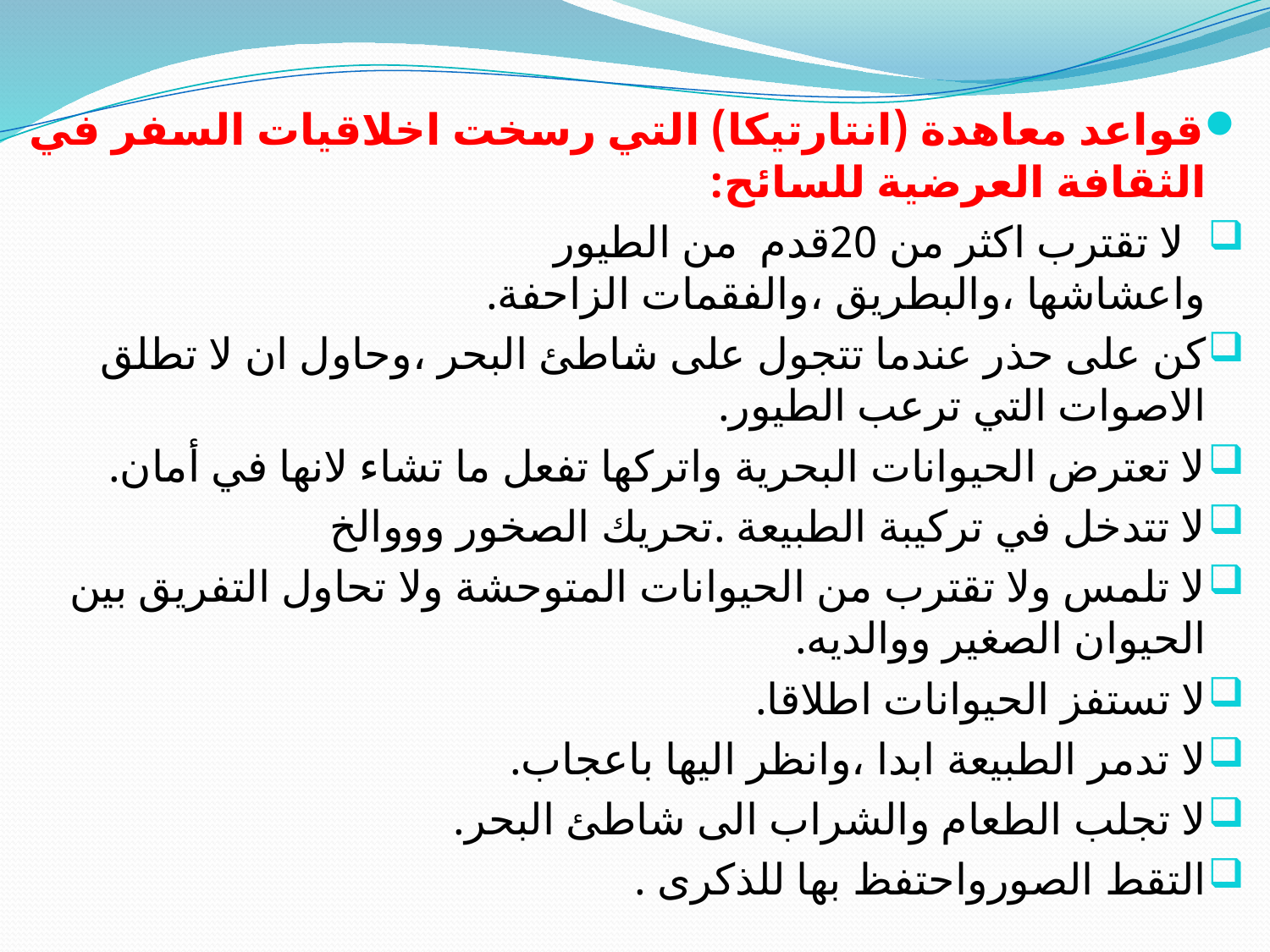

قواعد معاهدة (انتارتيكا) التي رسخت اخلاقيات السفر في الثقافة العرضية للسائح:
  لا تقترب اكثر من 20قدم  من الطيور واعشاشها ،والبطريق ،والفقمات الزاحفة.
كن على حذر عندما تتجول على شاطئ البحر ،وحاول ان لا تطلق الاصوات التي ترعب الطيور.
لا تعترض الحيوانات البحرية واتركها تفعل ما تشاء لانها في أمان.
لا تتدخل في تركيبة الطبيعة .تحريك الصخور وووالخ
لا تلمس ولا تقترب من الحيوانات المتوحشة ولا تحاول التفريق بين الحيوان الصغير ووالديه.
لا تستفز الحيوانات اطلاقا.
لا تدمر الطبيعة ابدا ،وانظر اليها باعجاب.
لا تجلب الطعام والشراب الى شاطئ البحر.
التقط الصورواحتفظ بها للذكرى .